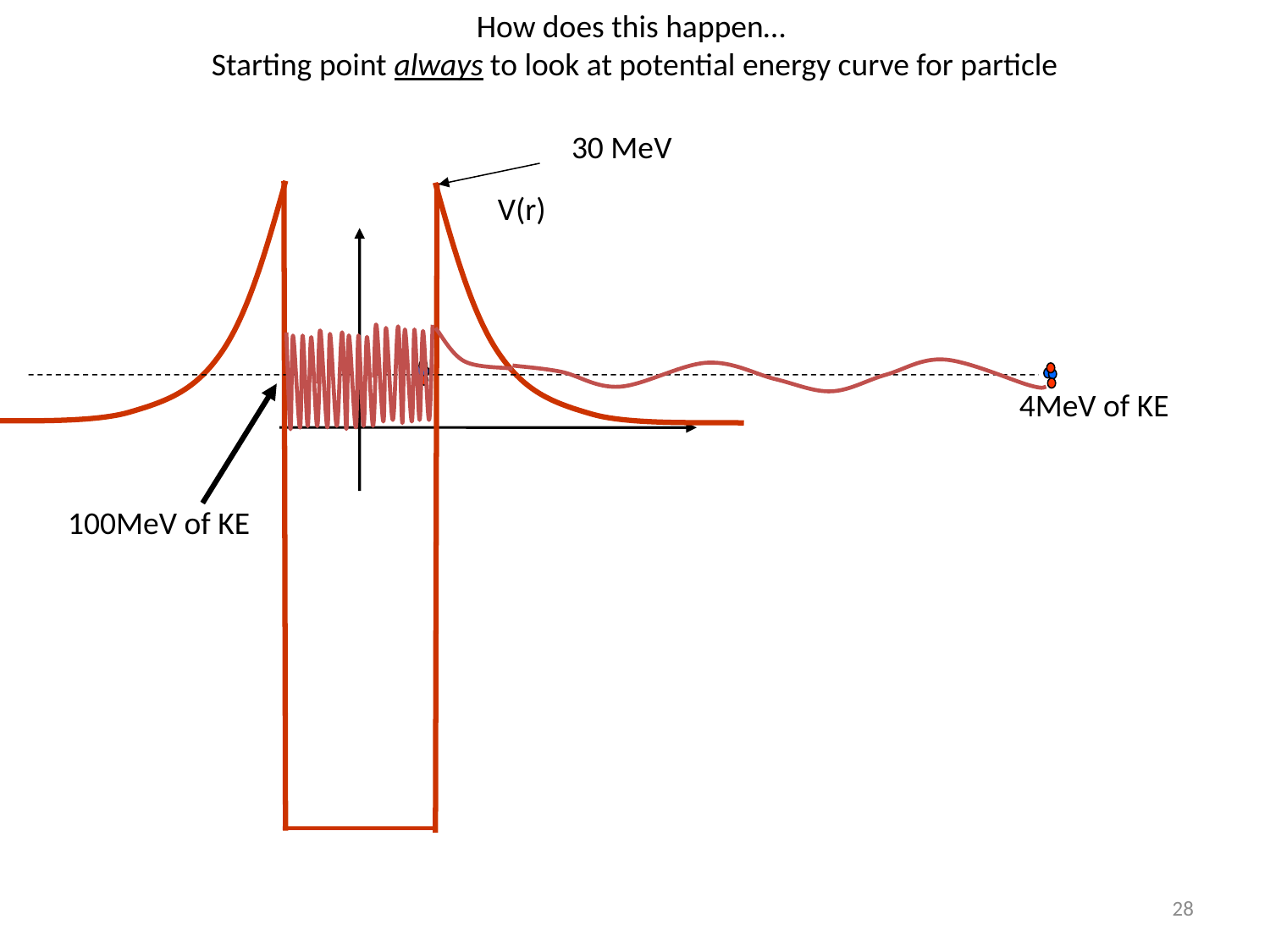

How does this happen…
Starting point always to look at potential energy curve for particle
30 MeV

V(r)

4MeV of KE

100MeV of KE

28